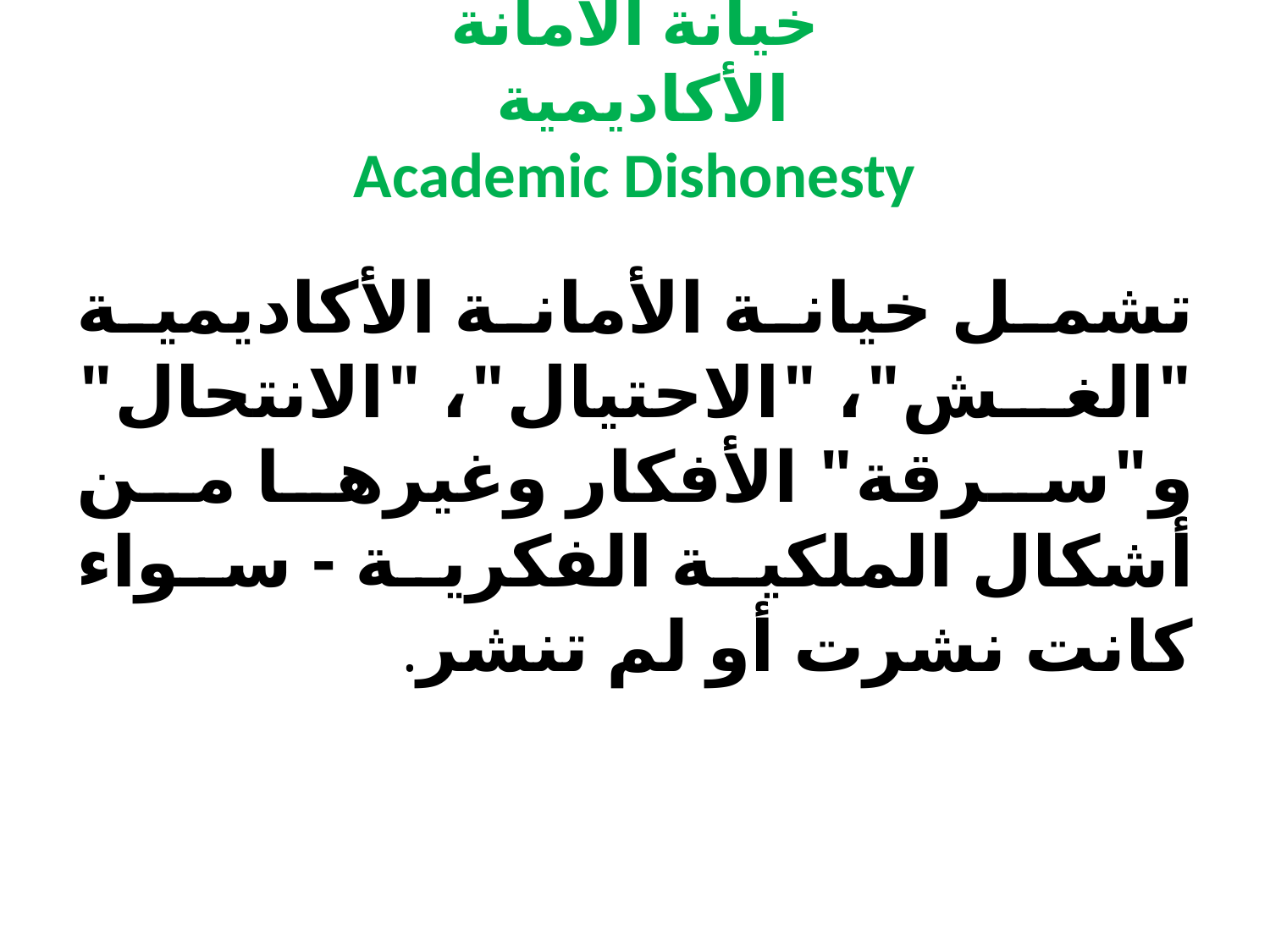

# خيانة الأمانة الأكاديمية  Academic Dishonesty
تشمل خيانة الأمانة الأكاديمية "الغش"، "الاحتيال"، "الانتحال" و"سرقة" الأفكار وغيرها من أشكال الملكية الفكرية - سواء كانت نشرت أو لم تنشر.